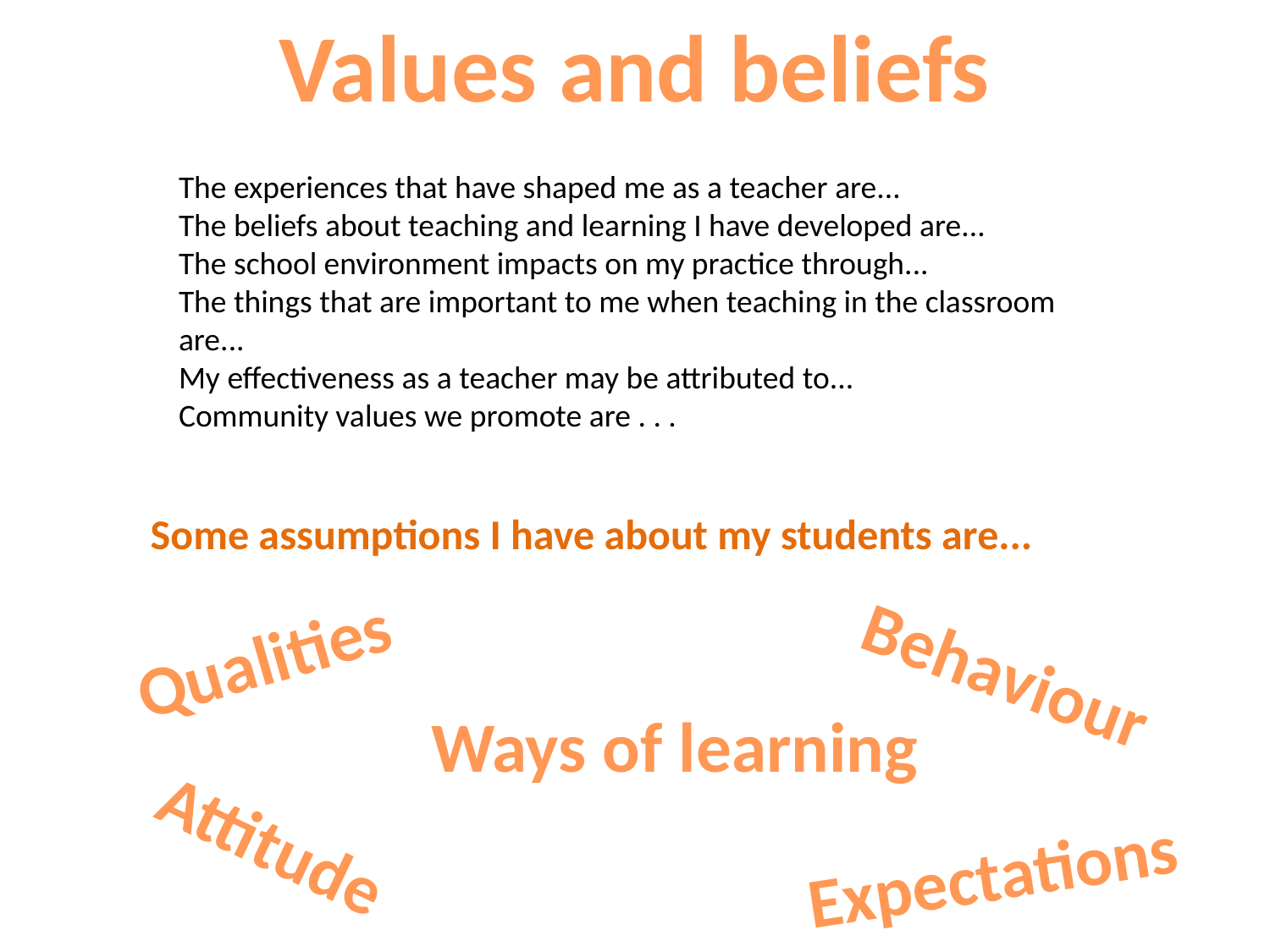

Values and beliefs
The experiences that have shaped me as a teacher are...
The beliefs about teaching and learning I have developed are...
The school environment impacts on my practice through...
The things that are important to me when teaching in the classroom are...
My effectiveness as a teacher may be attributed to...
Community values we promote are . . .

Some assumptions I have about my students are...

Qualities
Behaviour
Ways of learning
Attitude
Expectations